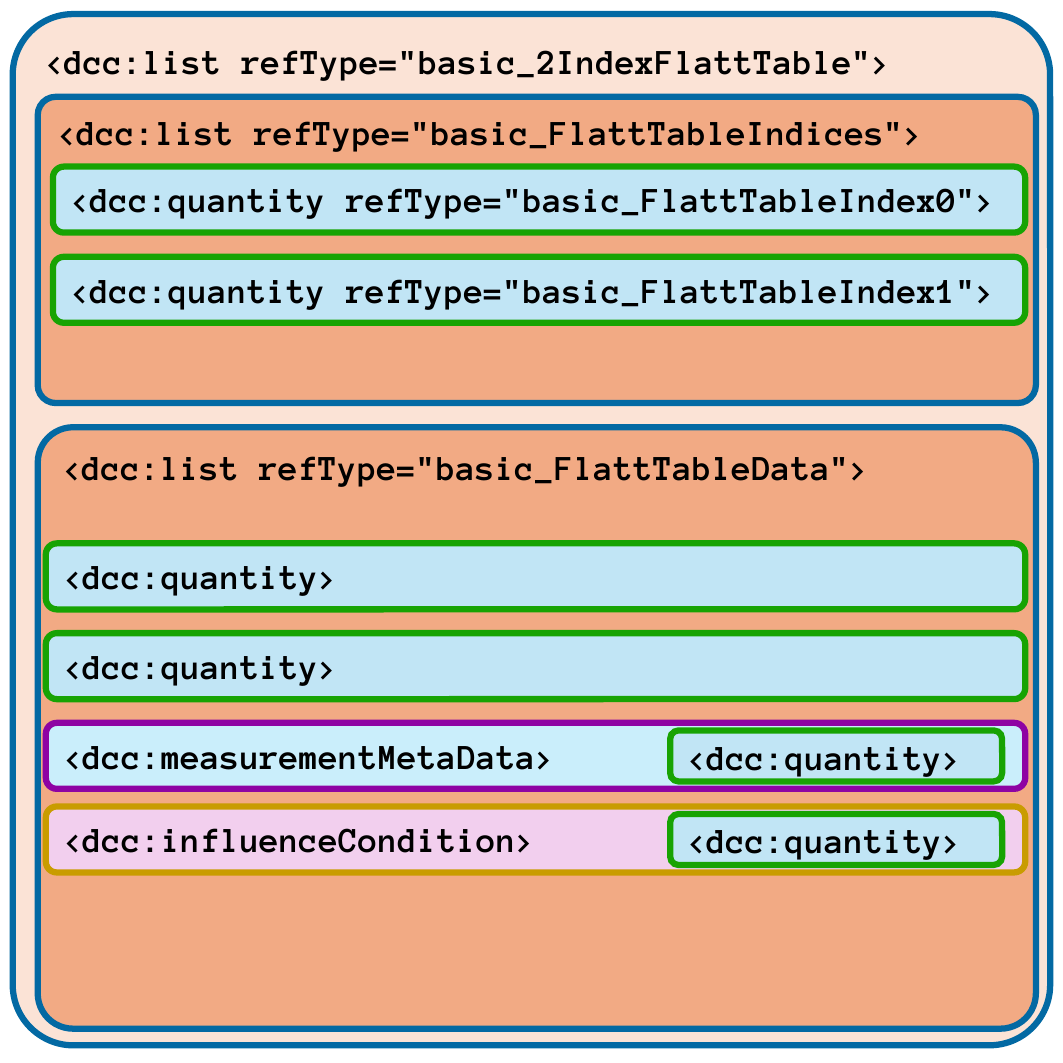

<dcc:list refType="basic_2IndexFlattTable">
<dcc:list refType="basic_FlattTableIndices">
<dcc:quantity refType="basic_FlattTableIndex0">
<dcc:quantity refType="basic_FlattTableIndex1">
<dcc:list refType="basic_FlattTableData">
<dcc:quantity>
<dcc:quantity>
<dcc:measurementMetaData>
<dcc:quantity>
<dcc:influenceCondition>
<dcc:quantity>